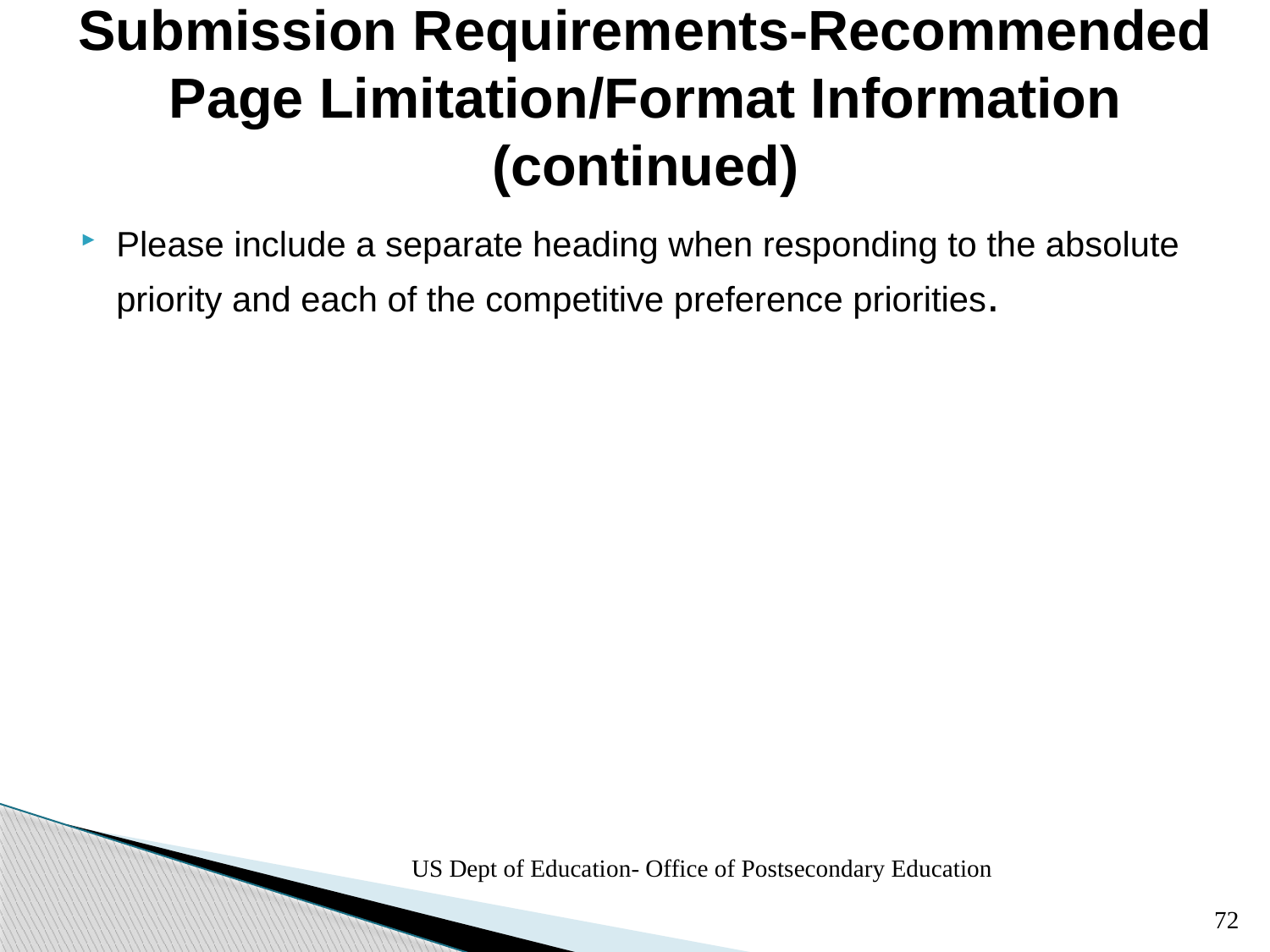

# Submission Requirements-Recommended Page Limitation/Format Information (continued)
Please include a separate heading when responding to the absolute priority and each of the competitive preference priorities.
US Dept of Education- Office of Postsecondary Education
72